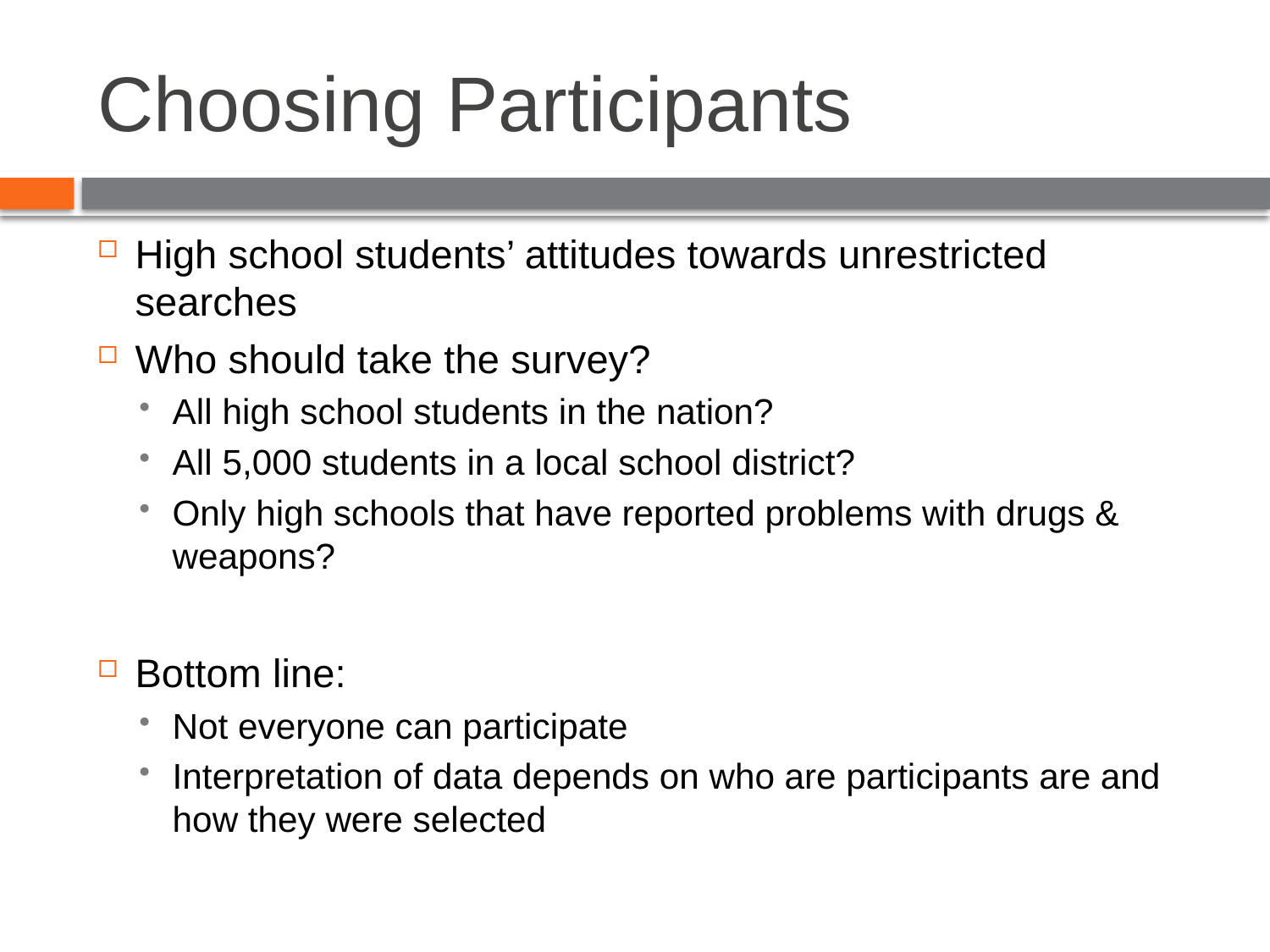

# Choosing Participants
High school students’ attitudes towards unrestricted searches
Who should take the survey?
All high school students in the nation?
All 5,000 students in a local school district?
Only high schools that have reported problems with drugs & weapons?

Bottom line:
Not everyone can participate
Interpretation of data depends on who are participants are and how they were selected